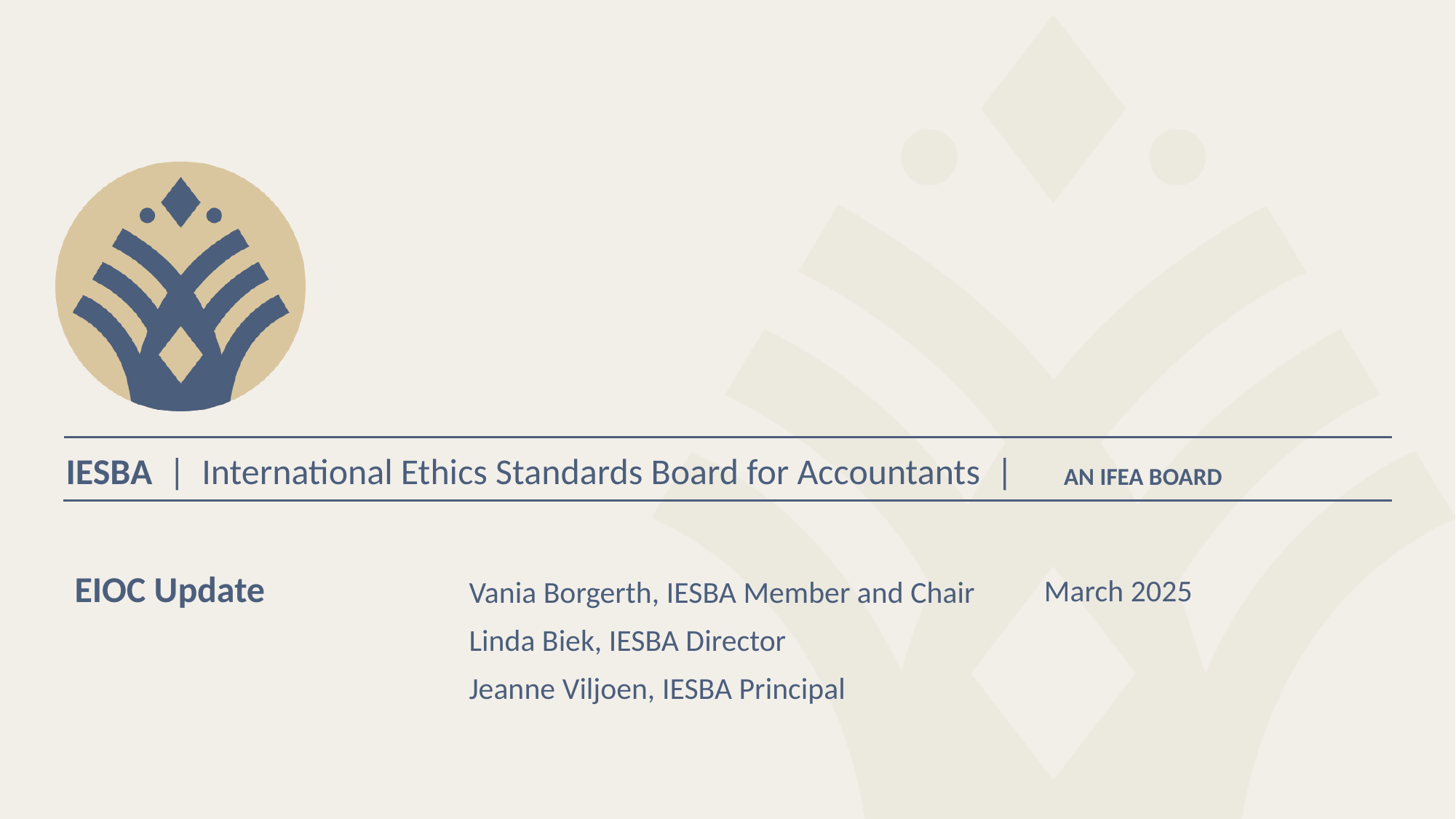

EIOC Update
March 2025
Vania Borgerth, IESBA Member and Chair
Linda Biek, IESBA Director
Jeanne Viljoen, IESBA Principal